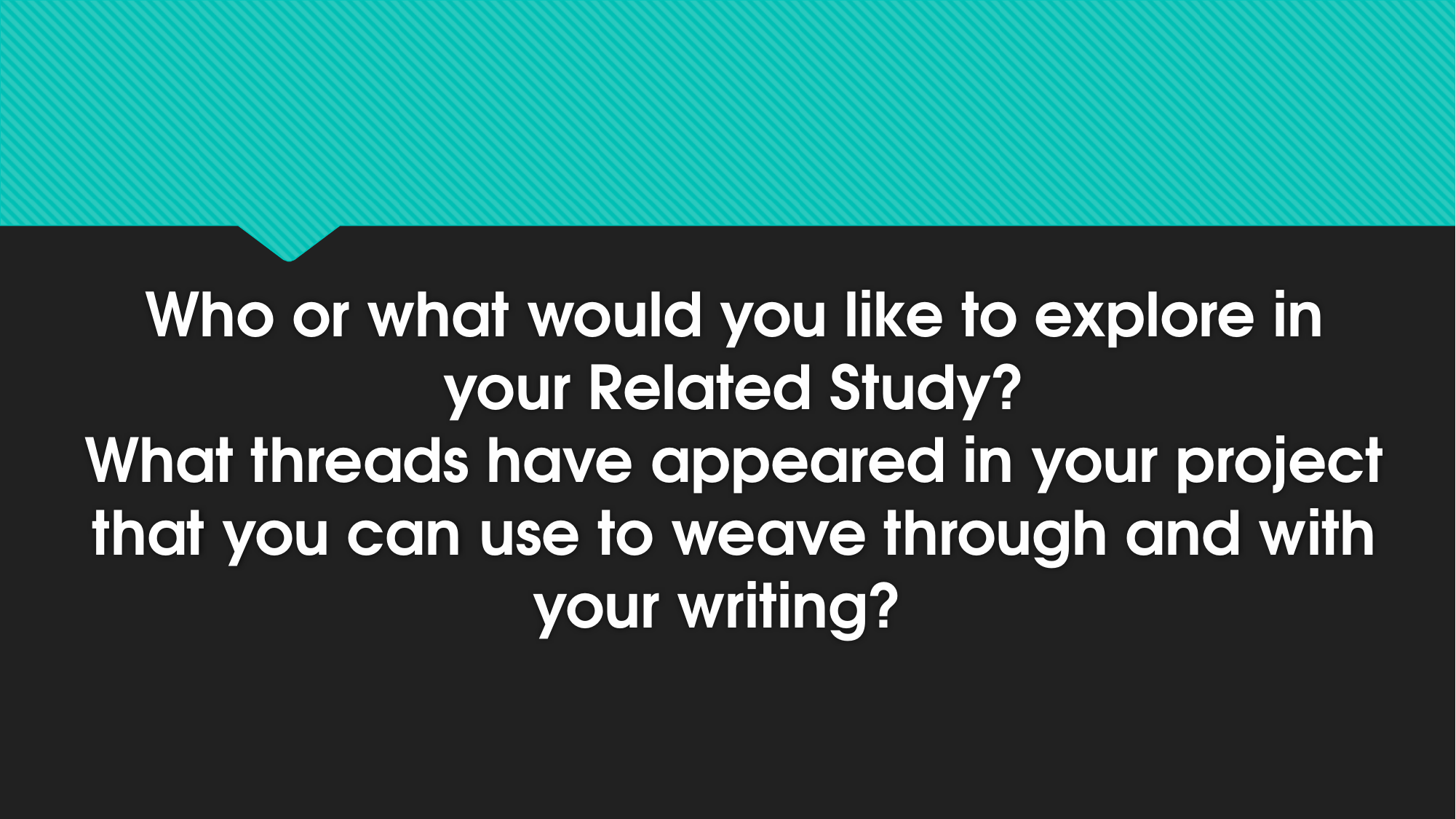

# Who or what would you like to explore in your Related Study? What threads have appeared in your project that you can use to weave through and with your writing?